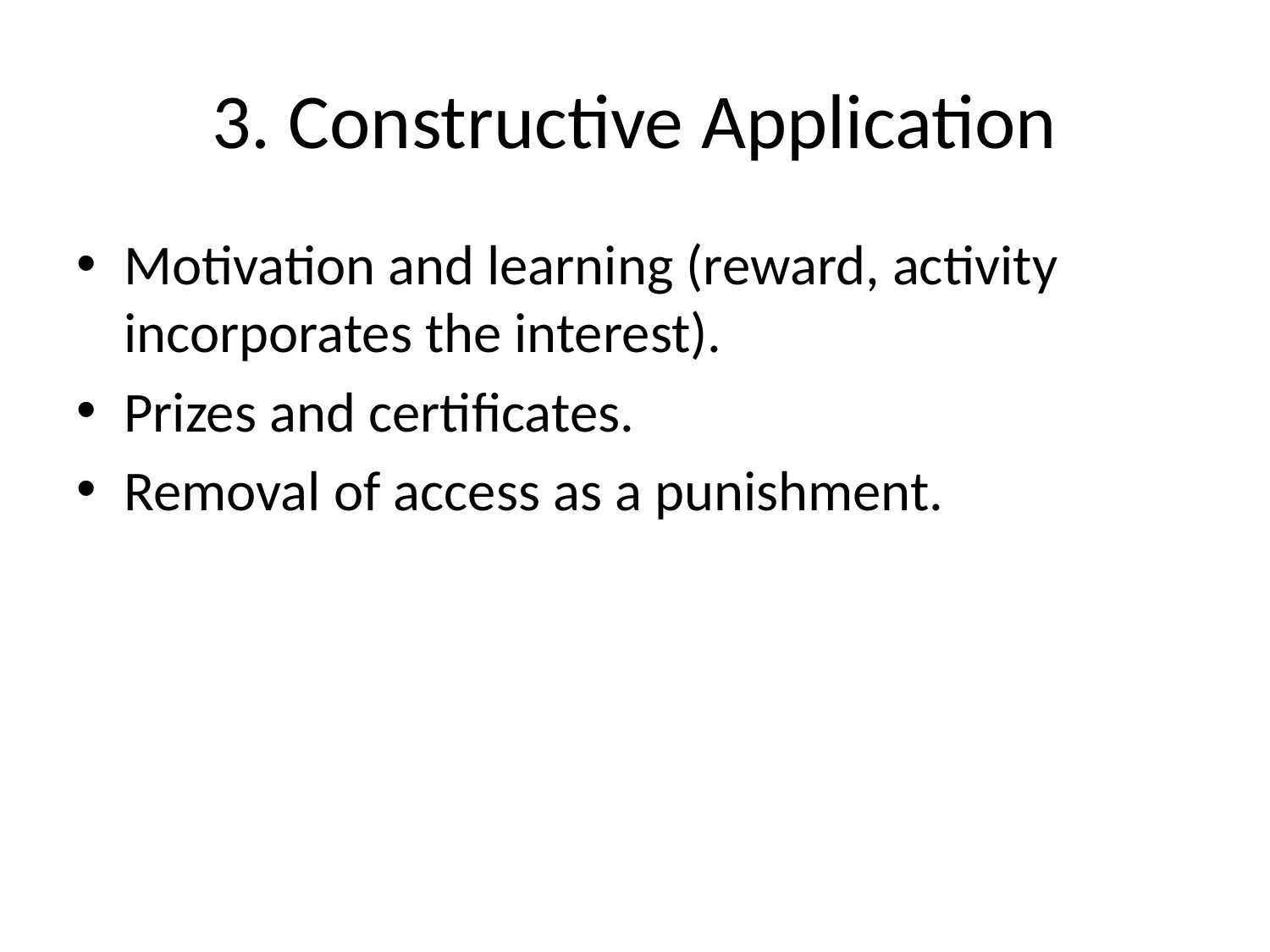

# 3. Constructive Application
Motivation and learning (reward, activity incorporates the interest).
Prizes and certificates.
Removal of access as a punishment.